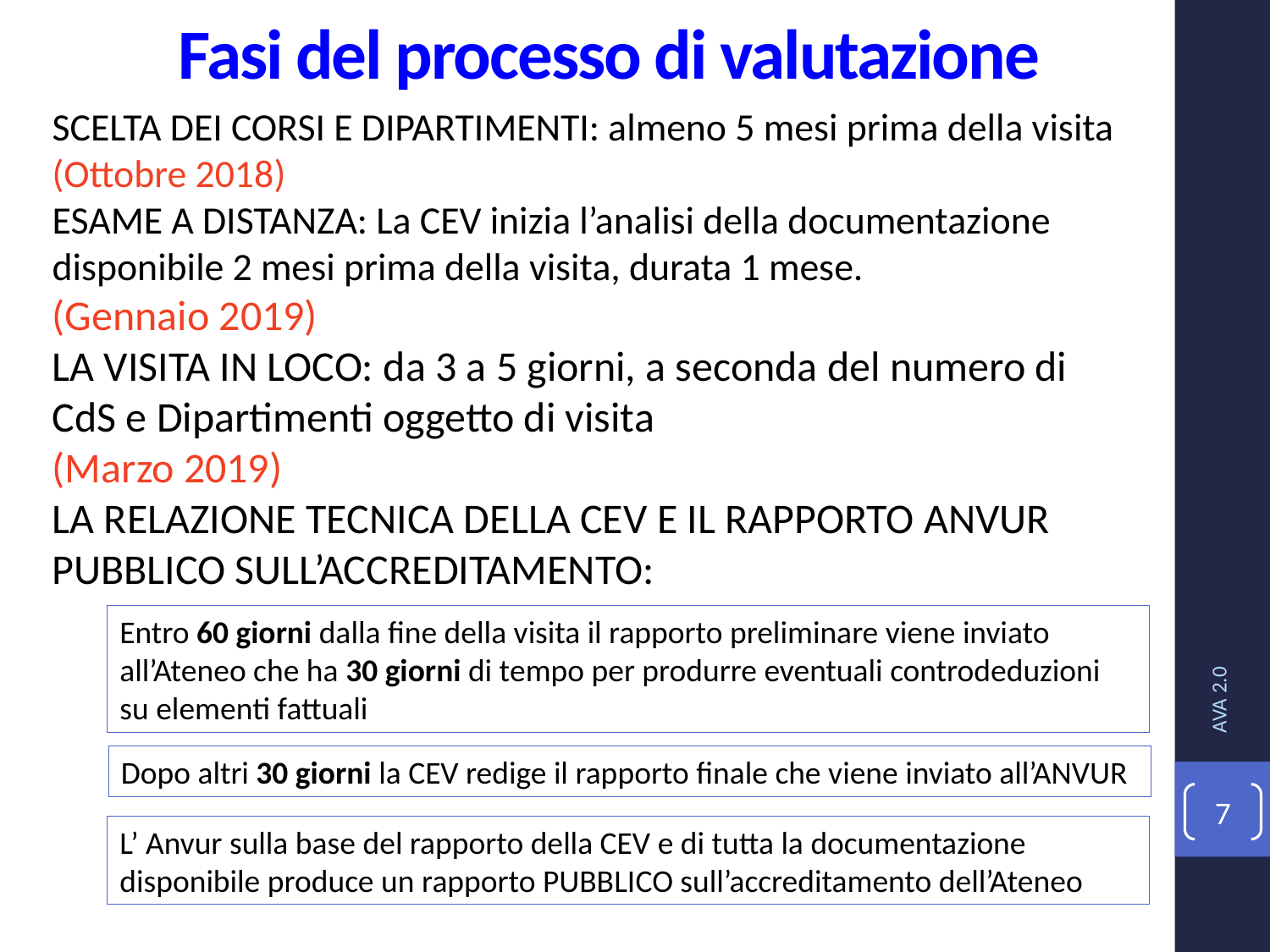

# Fasi del processo di valutazione
SCELTA DEI CORSI E DIPARTIMENTI: almeno 5 mesi prima della visita
(Ottobre 2018)
ESAME A DISTANZA: La CEV inizia l’analisi della documentazione  disponibile 2 mesi prima della visita, durata 1 mese.
(Gennaio 2019)
LA VISITA IN LOCO: da 3 a 5 giorni, a seconda del numero di CdS e Dipartimenti oggetto di visita
(Marzo 2019)
LA RELAZIONE TECNICA DELLA CEV E IL RAPPORTO ANVUR PUBBLICO SULL’ACCREDITAMENTO:
AVA 2.0
Entro 60 giorni dalla fine della visita il rapporto preliminare viene inviato all’Ateneo che ha 30 giorni di tempo per produrre eventuali controdeduzioni su elementi fattuali
Dopo altri 30 giorni la CEV redige il rapporto finale che viene inviato all’ANVUR
7
L’ Anvur sulla base del rapporto della CEV e di tutta la documentazione disponibile produce un rapporto PUBBLICO sull’accreditamento dell’Ateneo